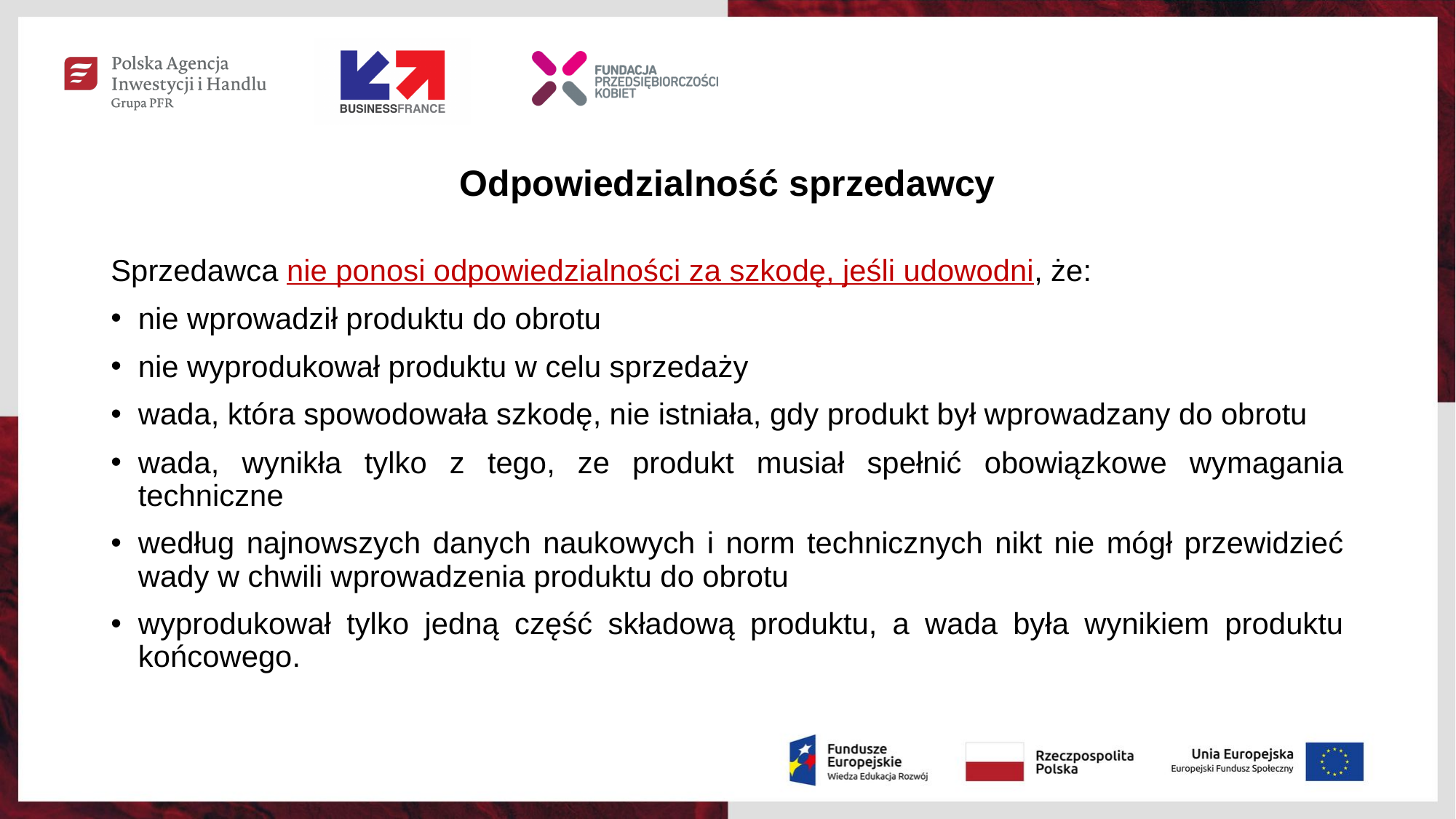

# Odpowiedzialność sprzedawcy
Sprzedawca nie ponosi odpowiedzialności za szkodę, jeśli udowodni, że:
nie wprowadził produktu do obrotu
nie wyprodukował produktu w celu sprzedaży
wada, która spowodowała szkodę, nie istniała, gdy produkt był wprowadzany do obrotu
wada, wynikła tylko z tego, ze produkt musiał spełnić obowiązkowe wymagania techniczne
według najnowszych danych naukowych i norm technicznych nikt nie mógł przewidzieć wady w chwili wprowadzenia produktu do obrotu
wyprodukował tylko jedną część składową produktu, a wada była wynikiem produktu końcowego.